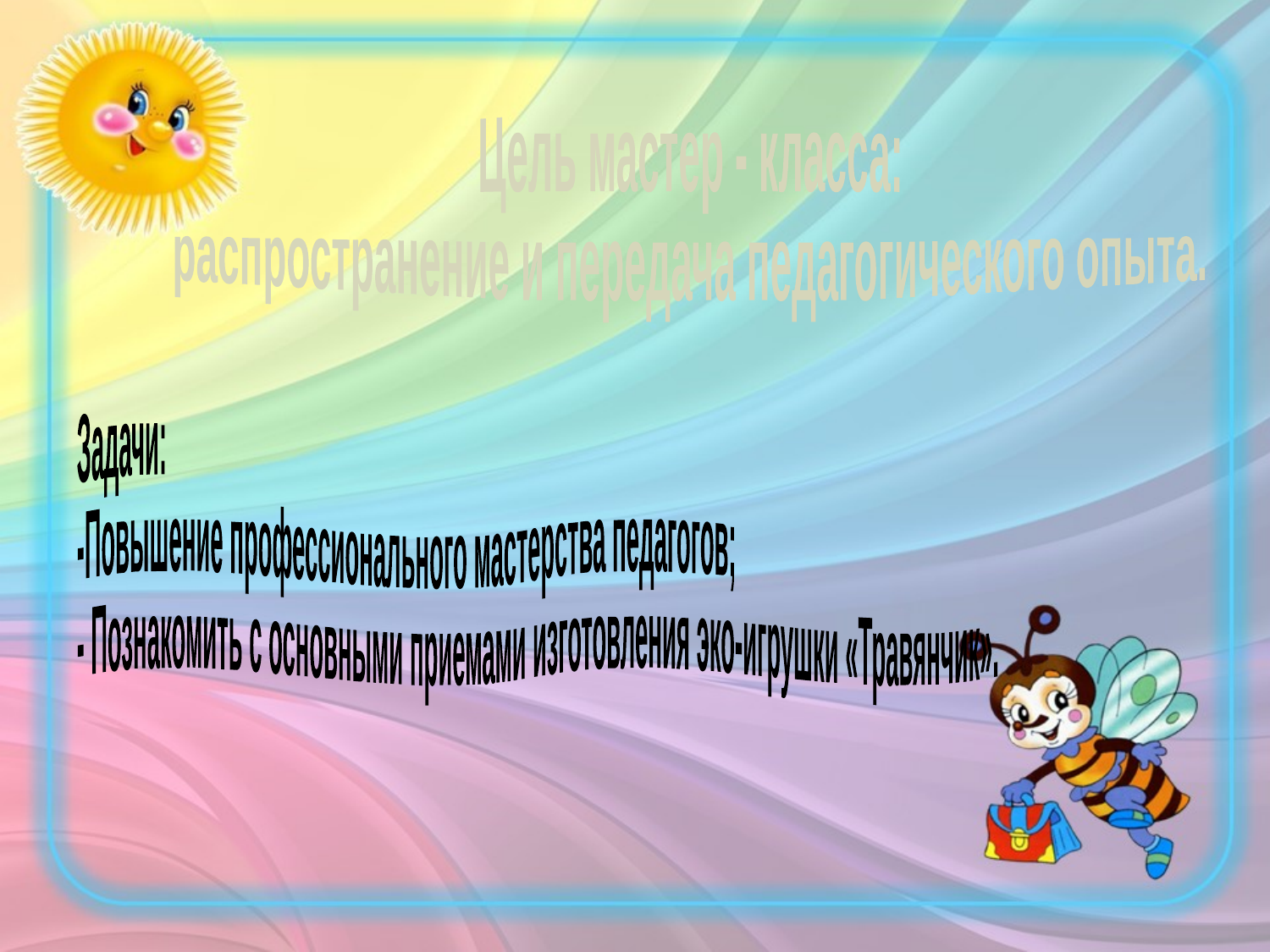

Цель мастер - класса:
распространение и передача педагогического опыта.
Задачи:
-Повышение профессионального мастерства педагогов;
- Познакомить с основными приемами изготовления эко-игрушки «Травянчик».